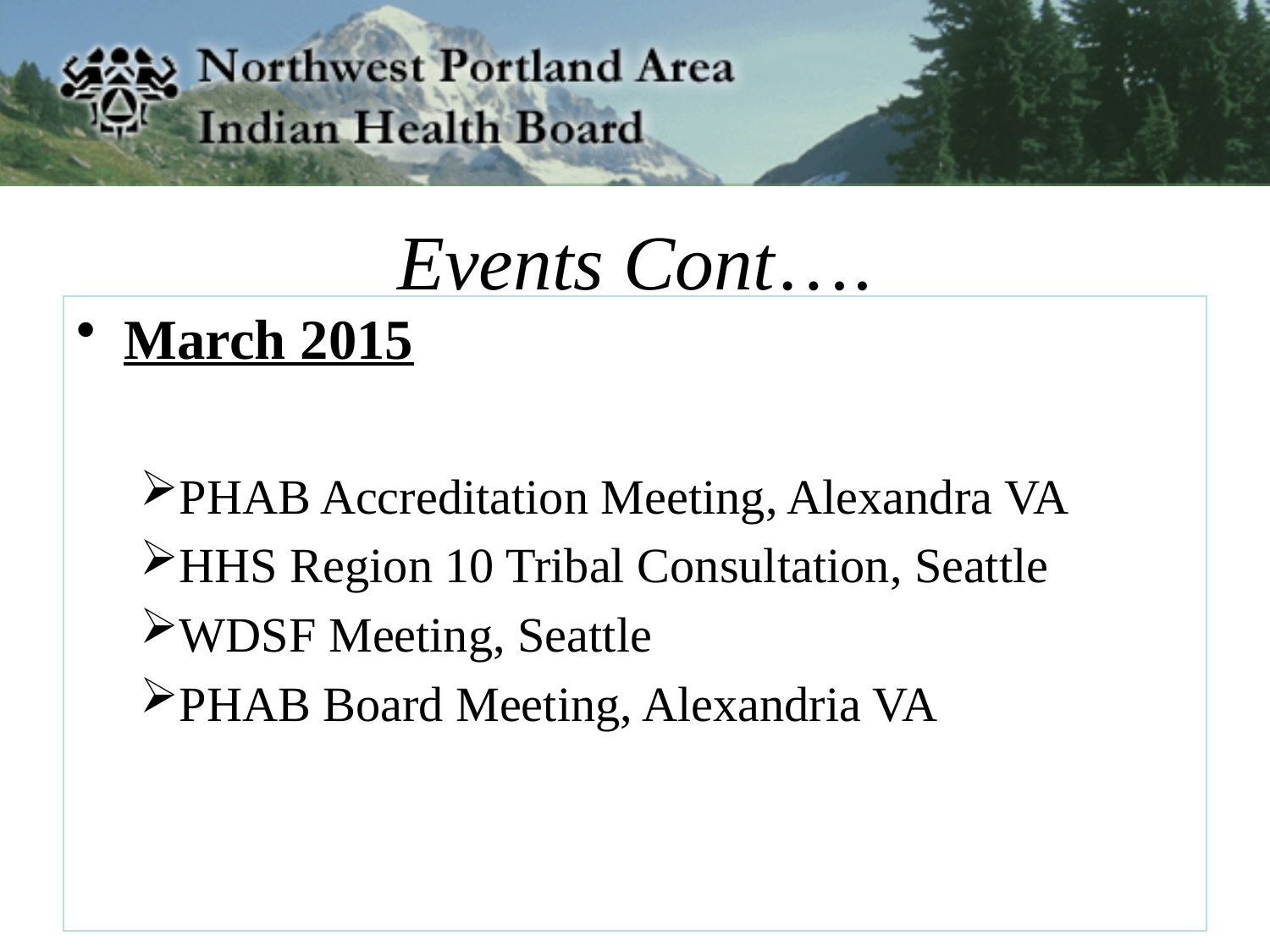

# Events Cont….
March 2015

PHAB Accreditation Meeting, Alexandra VA
HHS Region 10 Tribal Consultation, Seattle
WDSF Meeting, Seattle
PHAB Board Meeting, Alexandria VA